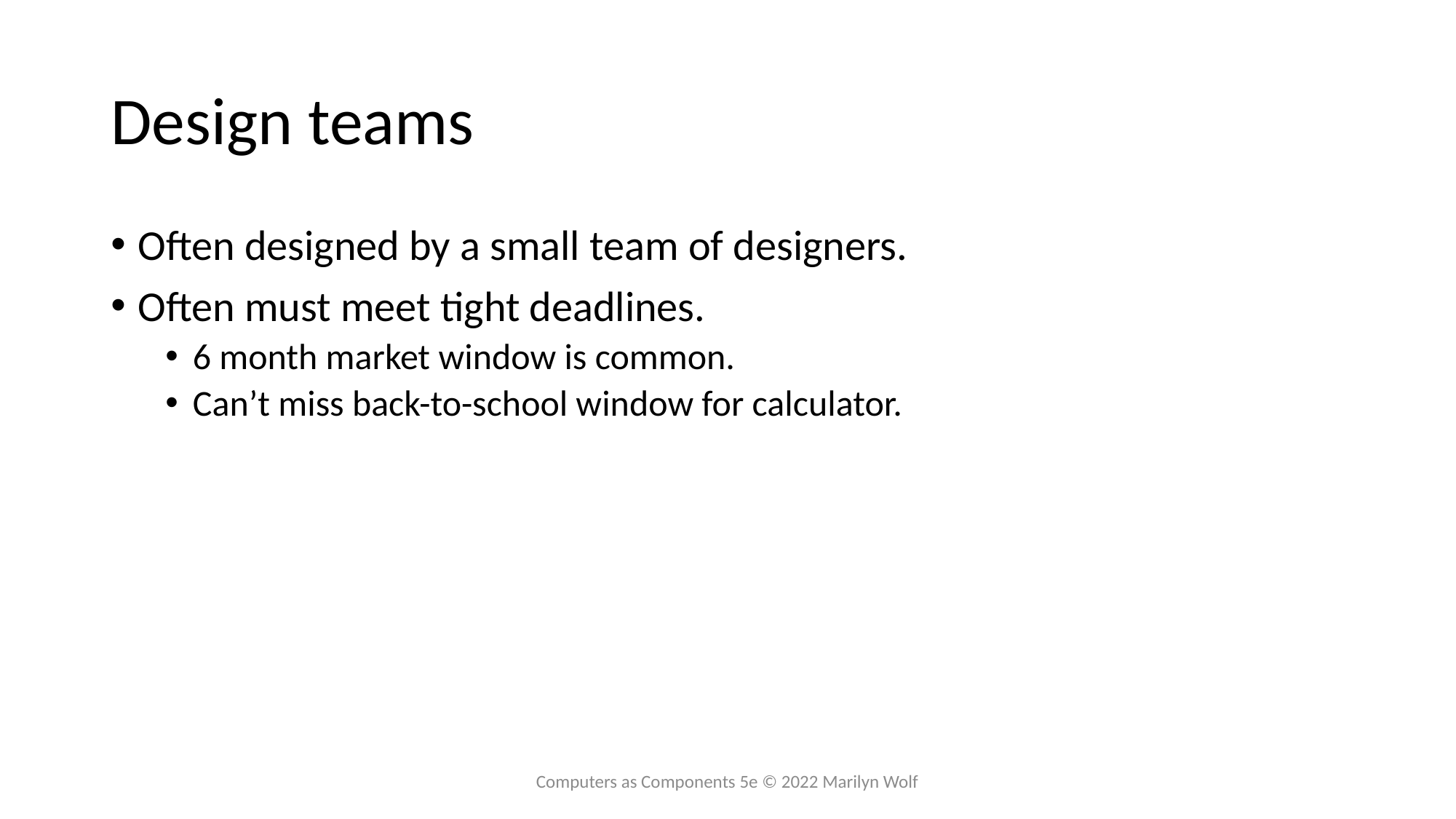

# Design teams
Often designed by a small team of designers.
Often must meet tight deadlines.
6 month market window is common.
Can’t miss back-to-school window for calculator.
Computers as Components 5e © 2022 Marilyn Wolf